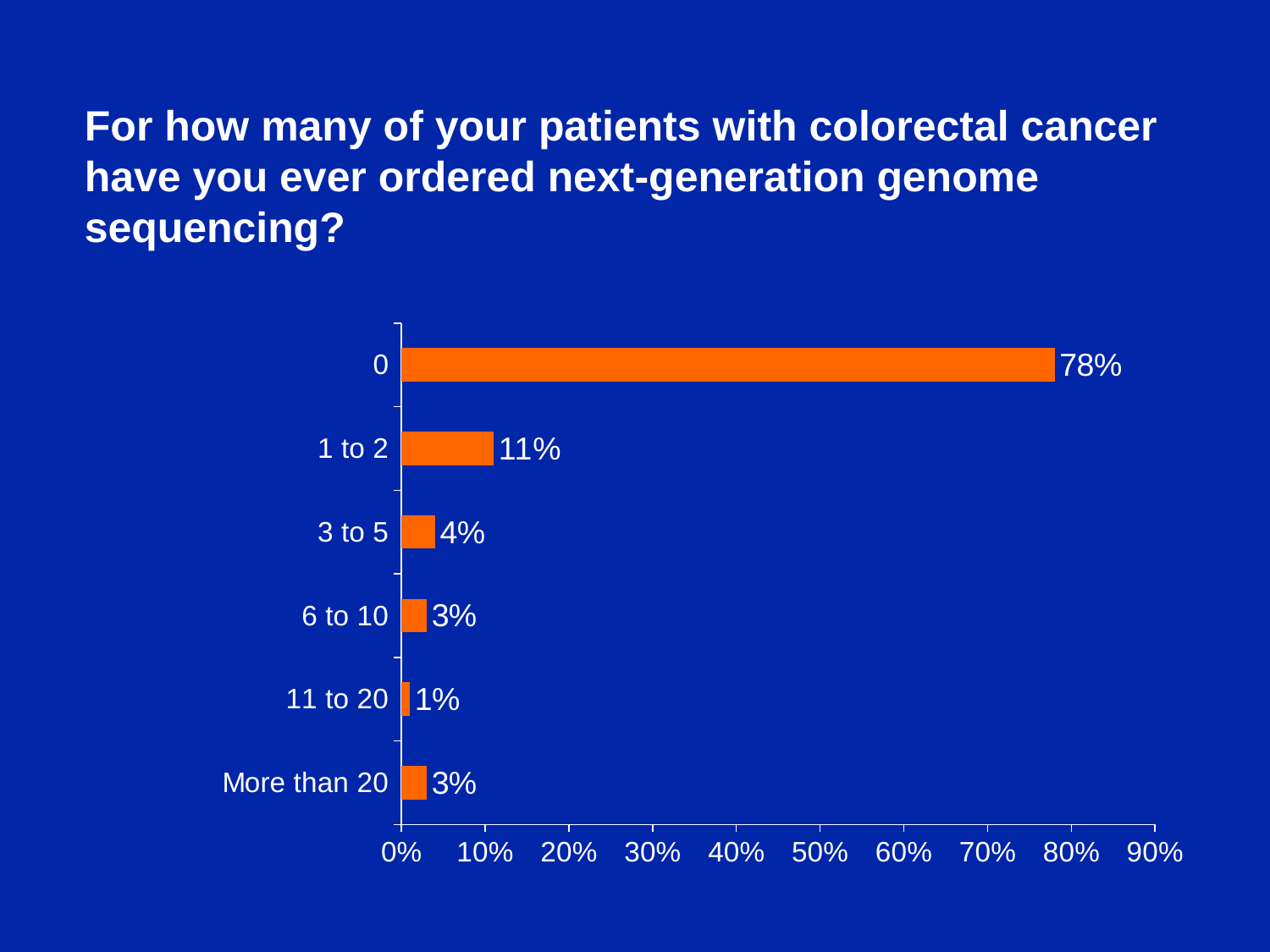

For how many of your patients with colorectal cancer have you ever ordered next-generation genome sequencing?

### Chart

| Category | Series 1 |
|---|---|
| More than 20 | 0.03 |
| 11 to 20 | 0.01 |
| 6 to 10 | 0.03 |
| 3 to 5 | 0.04 |
| 1 to 2 | 0.11 |
| 0 | 0.78 |